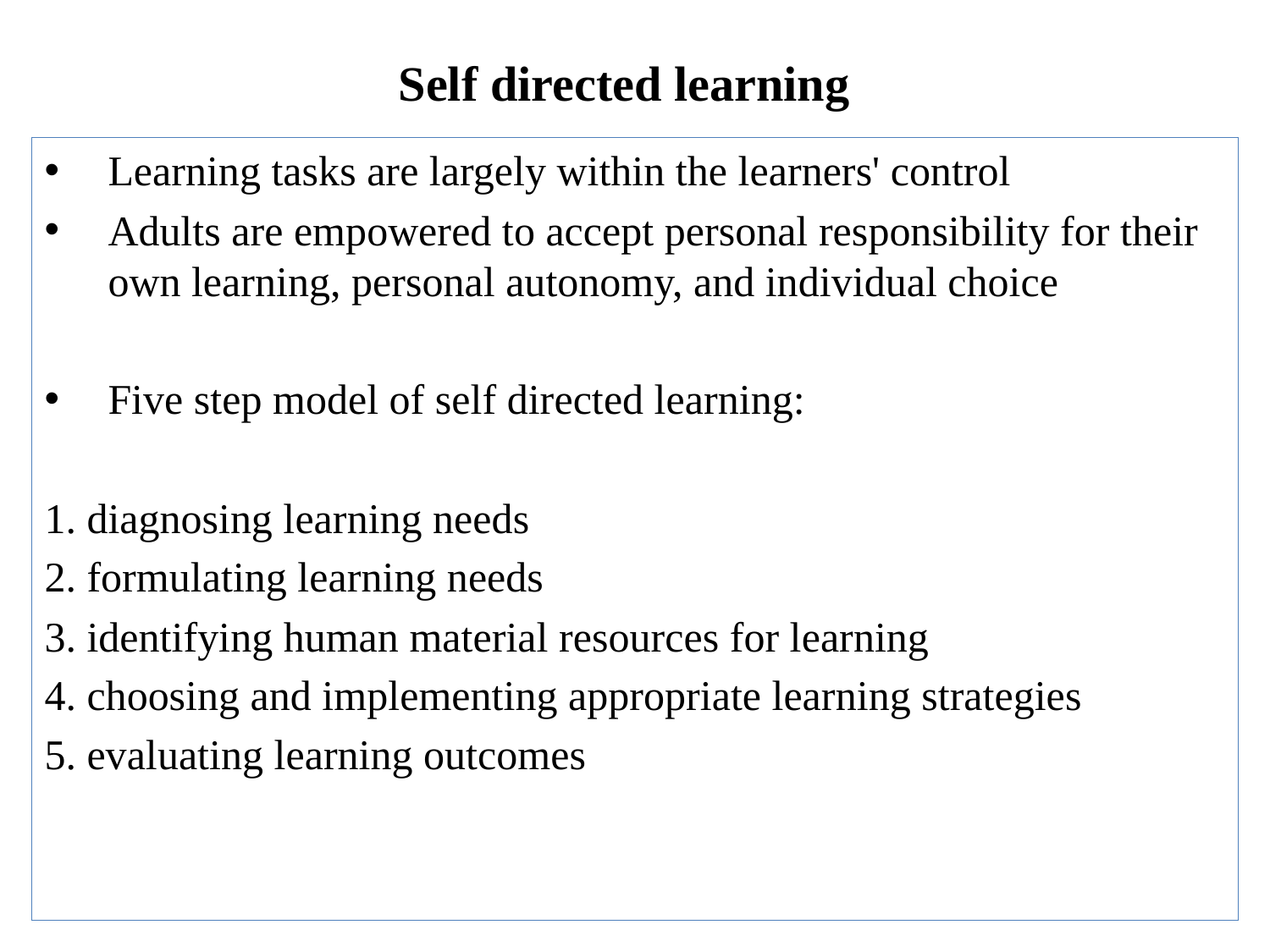

# Self directed learning
Learning tasks are largely within the learners' control
Adults are empowered to accept personal responsibility for their own learning, personal autonomy, and individual choice

Five step model of self directed learning:

1. diagnosing learning needs
2. formulating learning needs
3. identifying human material resources for learning
4. choosing and implementing appropriate learning strategies
5. evaluating learning outcomes